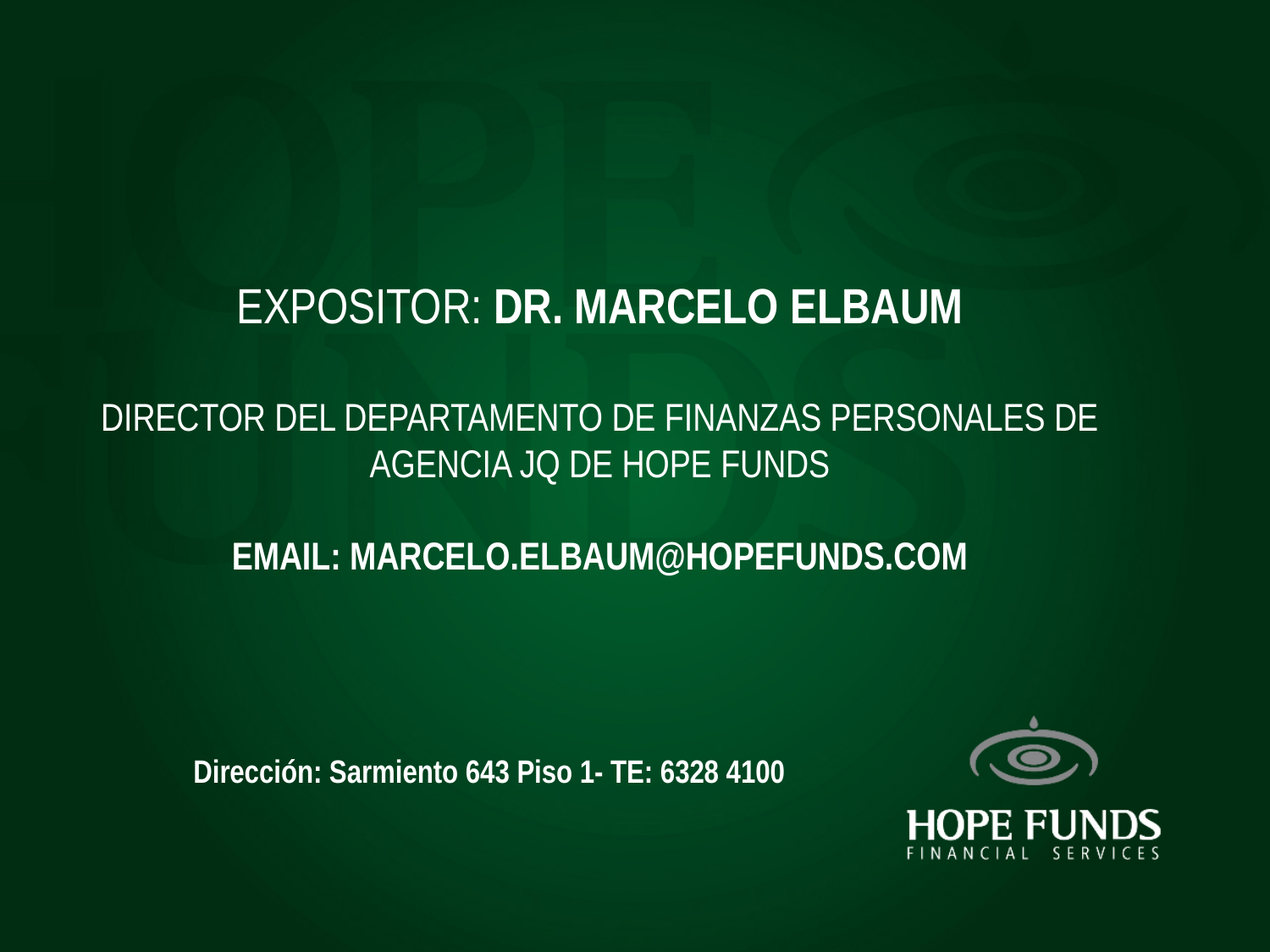

EXPOSITOR: DR. MARCELO ELBAUM

DIRECTOR DEL DEPARTAMENTO DE FINANZAS PERSONALES DE AGENCIA JQ DE HOPE FUNDS

EMAIL: MARCELO.ELBAUM@HOPEFUNDS.COM

Dirección: Sarmiento 643 Piso 1- TE: 6328 4100